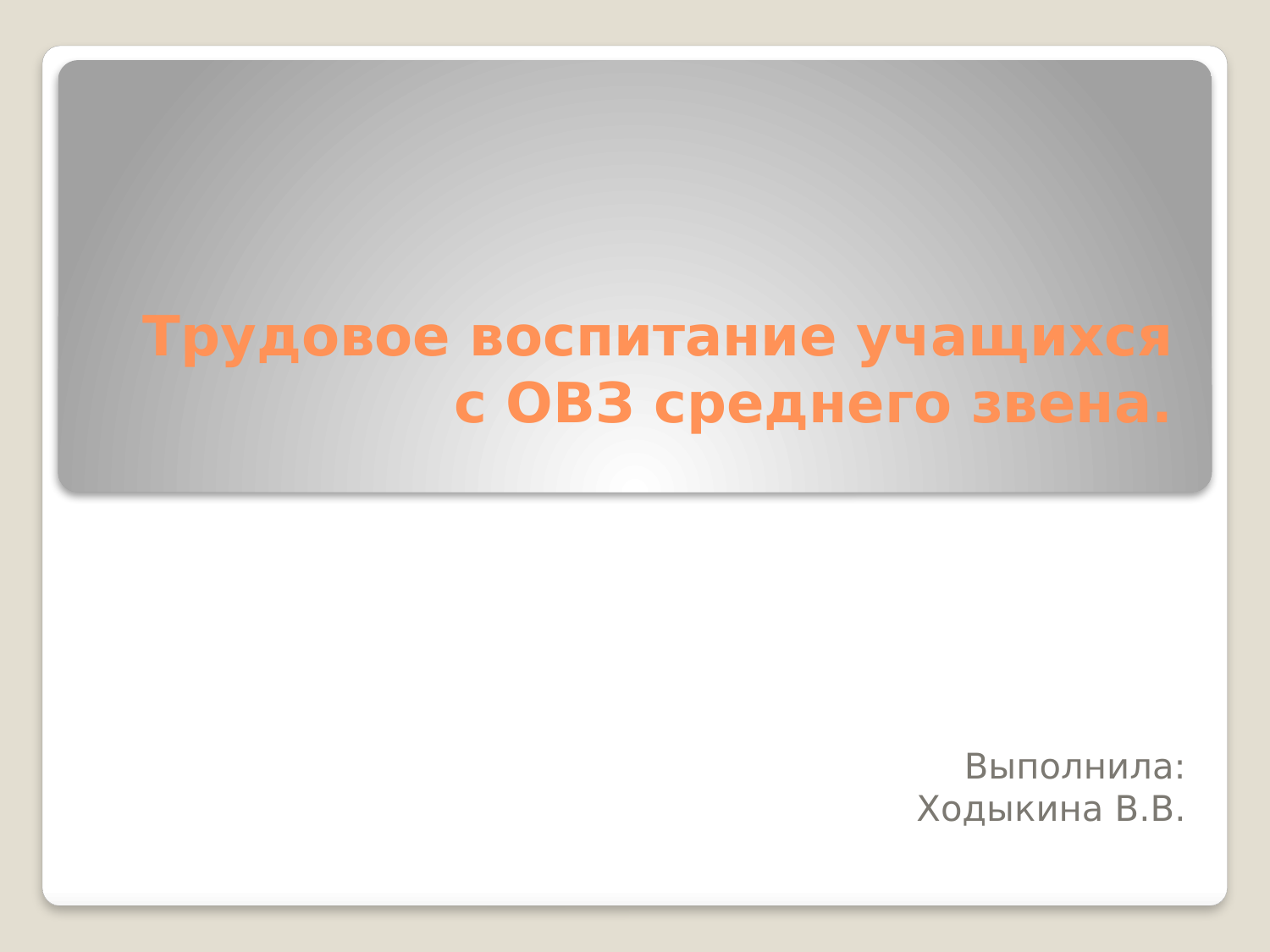

# Трудовое воспитание учащихся с ОВЗ среднего звена.
Выполнила:
Ходыкина В.В.